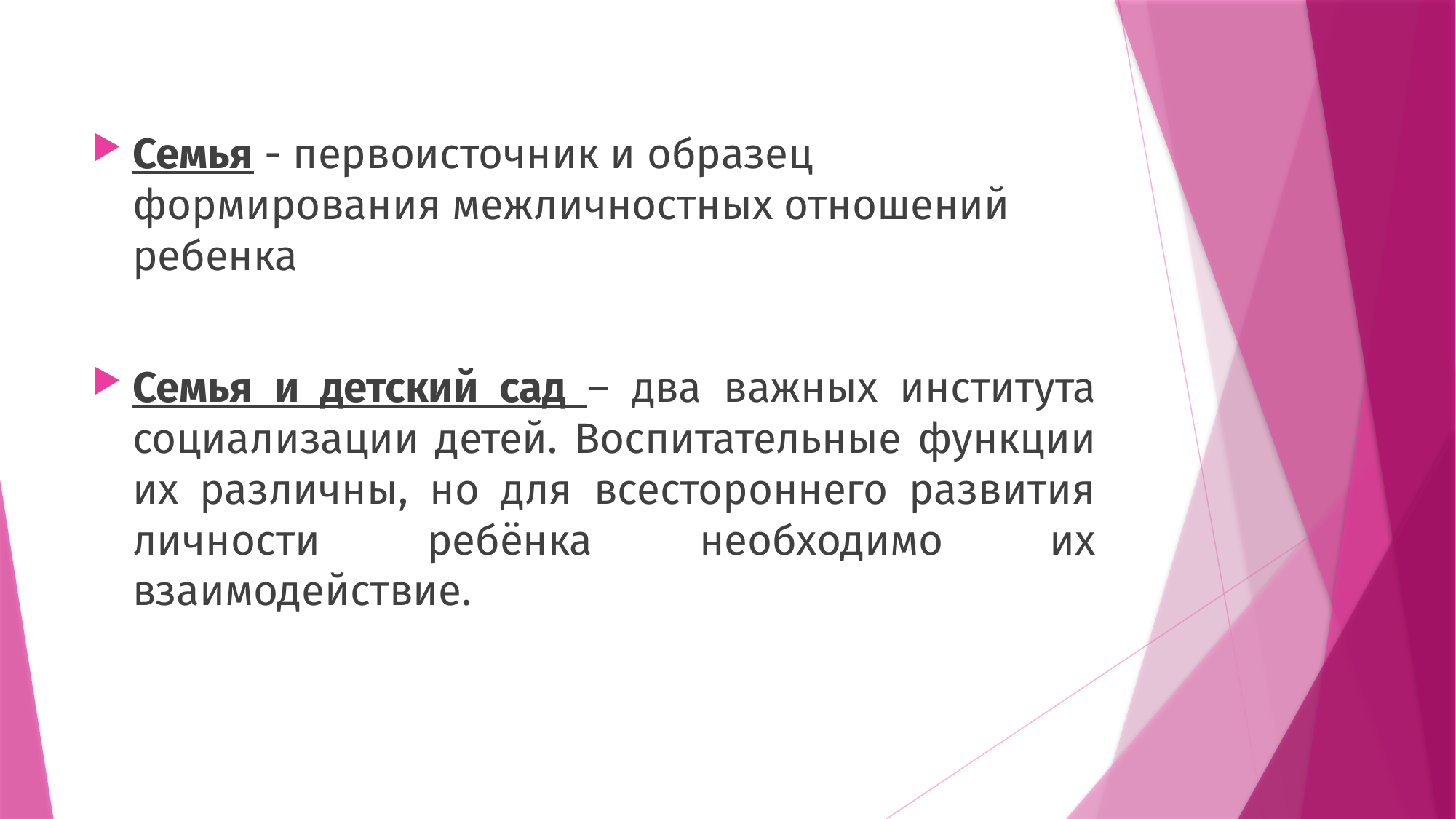

#
Семья - первоисточник и образец формирования межличностных отношений ребенка

Семья и детский сад – два важных института социализации детей. Воспитательные функции их различны, но для всестороннего развития личности ребёнка необходимо их взаимодействие.